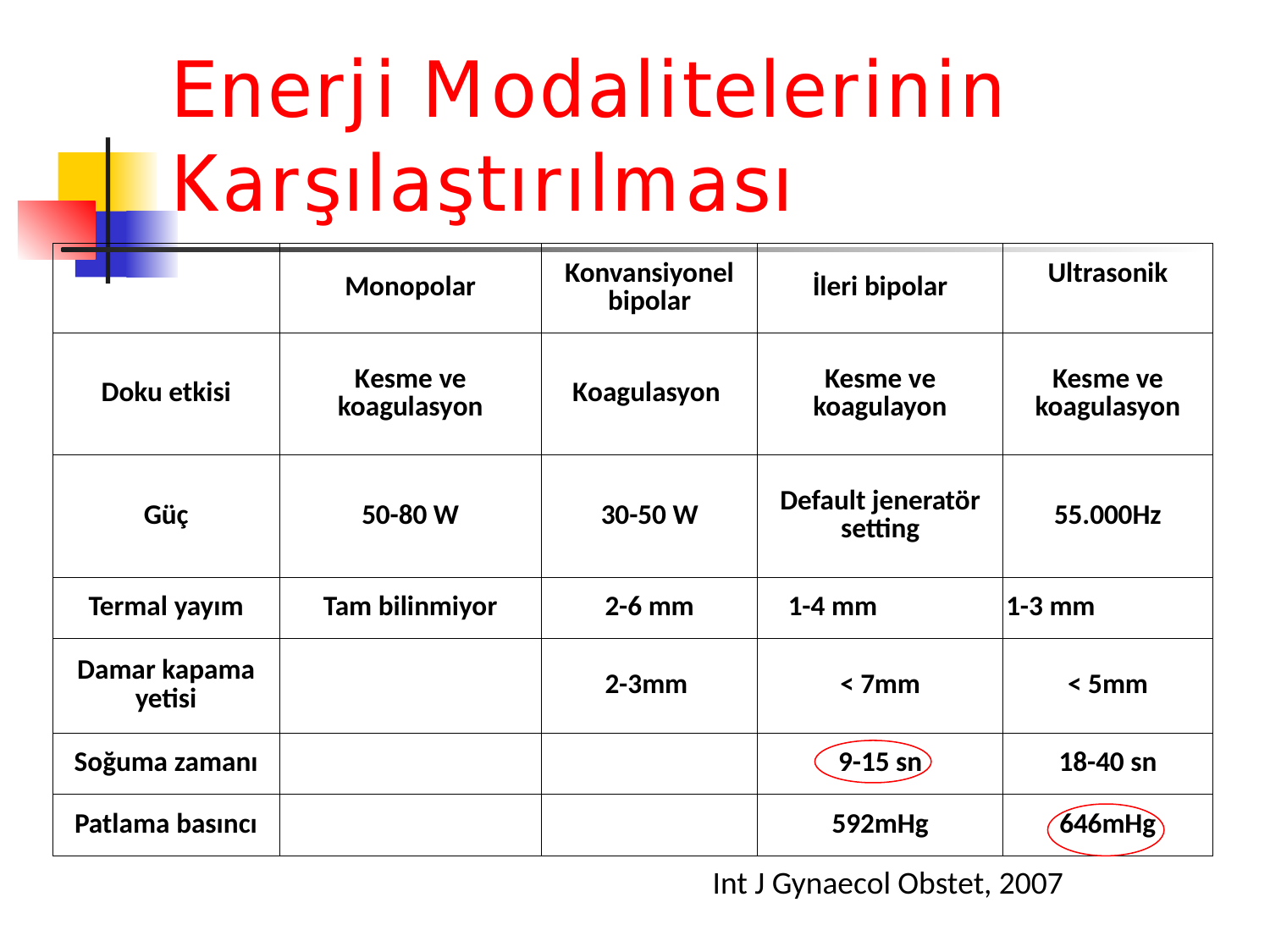

# Enerji Modalitelerinin Karşılaştırılması
|  | Monopolar | Konvansiyonel bipolar | İleri bipolar | Ultrasonik |
| --- | --- | --- | --- | --- |
| Doku etkisi | Kesme ve koagulasyon | Koagulasyon | Kesme ve koagulayon | Kesme ve koagulasyon |
| Güç | 50-80 W | 30-50 W | Default jeneratör setting | 55.000Hz |
| Termal yayım | Tam bilinmiyor | 2-6 mm | 1-4 mm | 1-3 mm |
| Damar kapama yetisi |  | 2-3mm | < 7mm | < 5mm |
| Soğuma zamanı |  |  | 9-15 sn | 18-40 sn |
| Patlama basıncı |  |  | 592mHg | 646mHg |

Int J Gynaecol Obstet, 2007